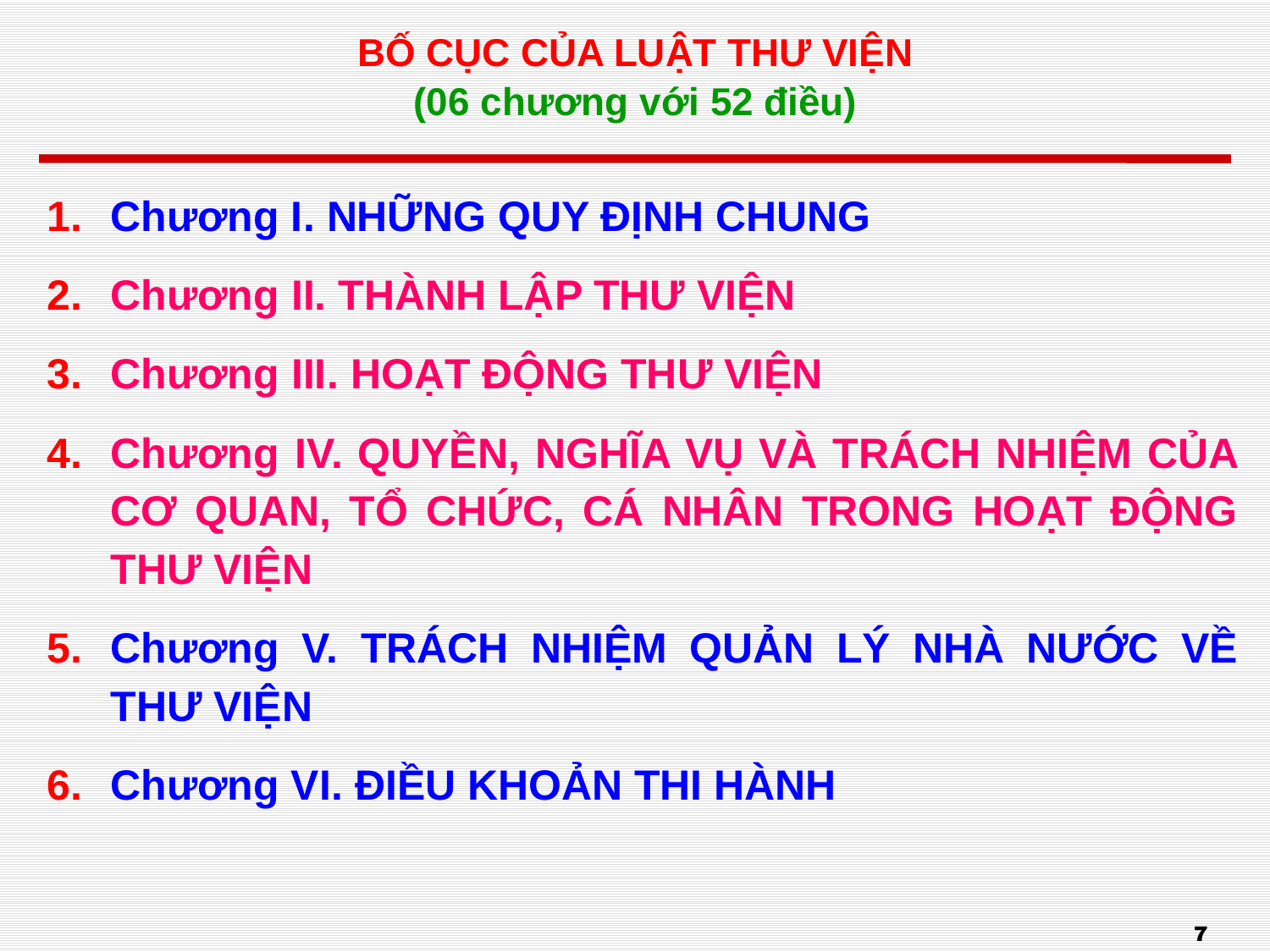

# BỐ CỤC CỦA LUẬT THƯ VIỆN (06 chương với 52 điều)
Chương I. NHỮNG QUY ĐỊNH CHUNG
Chương II. THÀNH LẬP THƯ VIỆN
Chương III. HOẠT ĐỘNG THƯ VIỆN
Chương IV. QUYỀN, NGHĨA VỤ VÀ TRÁCH NHIỆM CỦA CƠ QUAN, TỔ CHỨC, CÁ NHÂN TRONG HOẠT ĐỘNG THƯ VIỆN
Chương V. TRÁCH NHIỆM QUẢN LÝ NHÀ NƯỚC VỀ THƯ VIỆN
Chương VI. ĐIỀU KHOẢN THI HÀNH